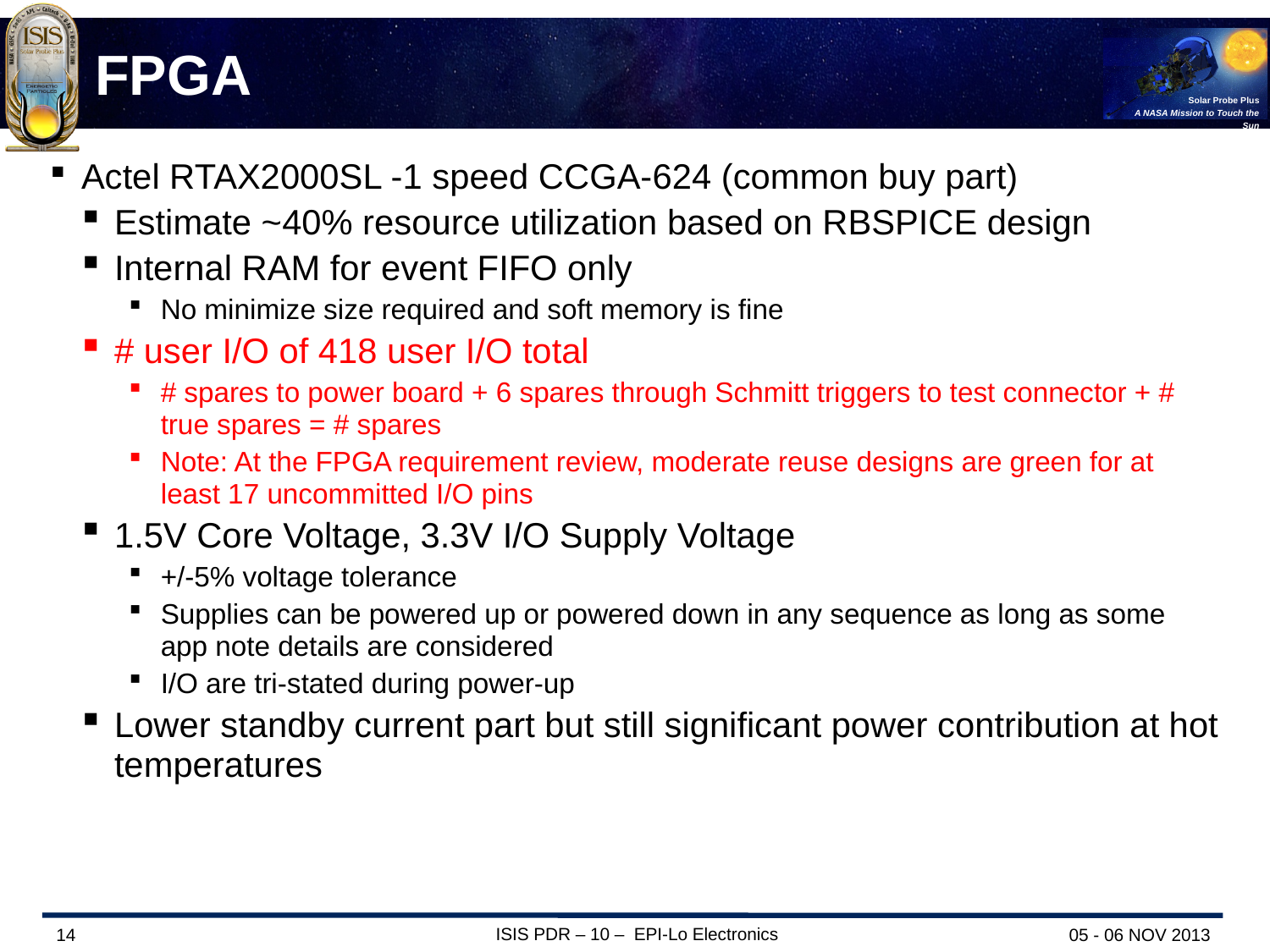

# FPGA
Actel RTAX2000SL -1 speed CCGA-624 (common buy part)
Estimate ~40% resource utilization based on RBSPICE design
Internal RAM for event FIFO only
No minimize size required and soft memory is fine
# user I/O of 418 user I/O total
# spares to power board + 6 spares through Schmitt triggers to test connector + # true spares = # spares
Note: At the FPGA requirement review, moderate reuse designs are green for at least 17 uncommitted I/O pins
1.5V Core Voltage, 3.3V I/O Supply Voltage
+/-5% voltage tolerance
Supplies can be powered up or powered down in any sequence as long as some app note details are considered
I/O are tri-stated during power-up
Lower standby current part but still significant power contribution at hot temperatures